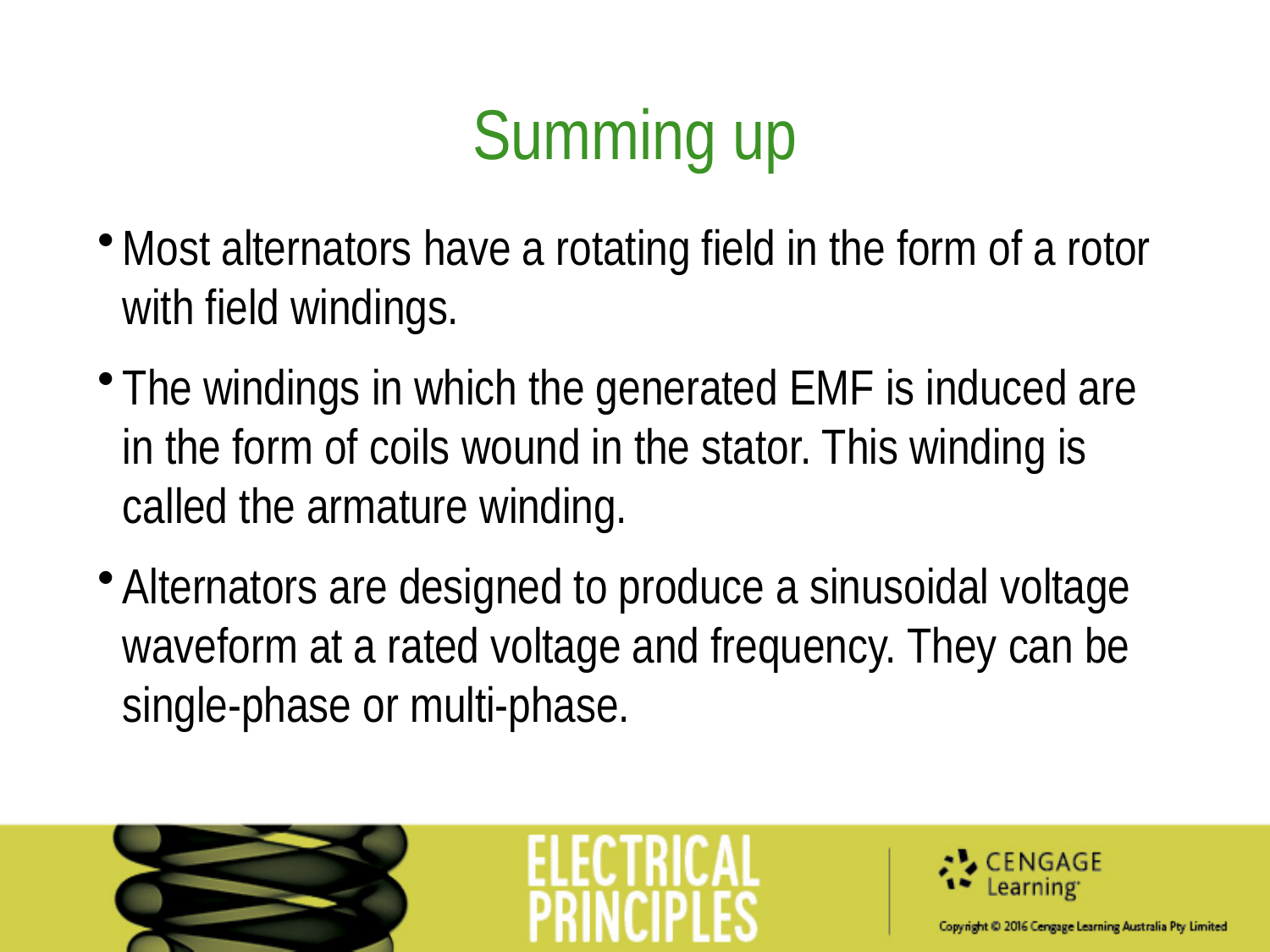

Summing up

Most alternators have a rotating field in the form of a rotor with field windings.
The windings in which the generated EMF is induced are in the form of coils wound in the stator. This winding is called the armature winding.
Alternators are designed to produce a sinusoidal voltage waveform at a rated voltage and frequency. They can be single-phase or multi-phase.